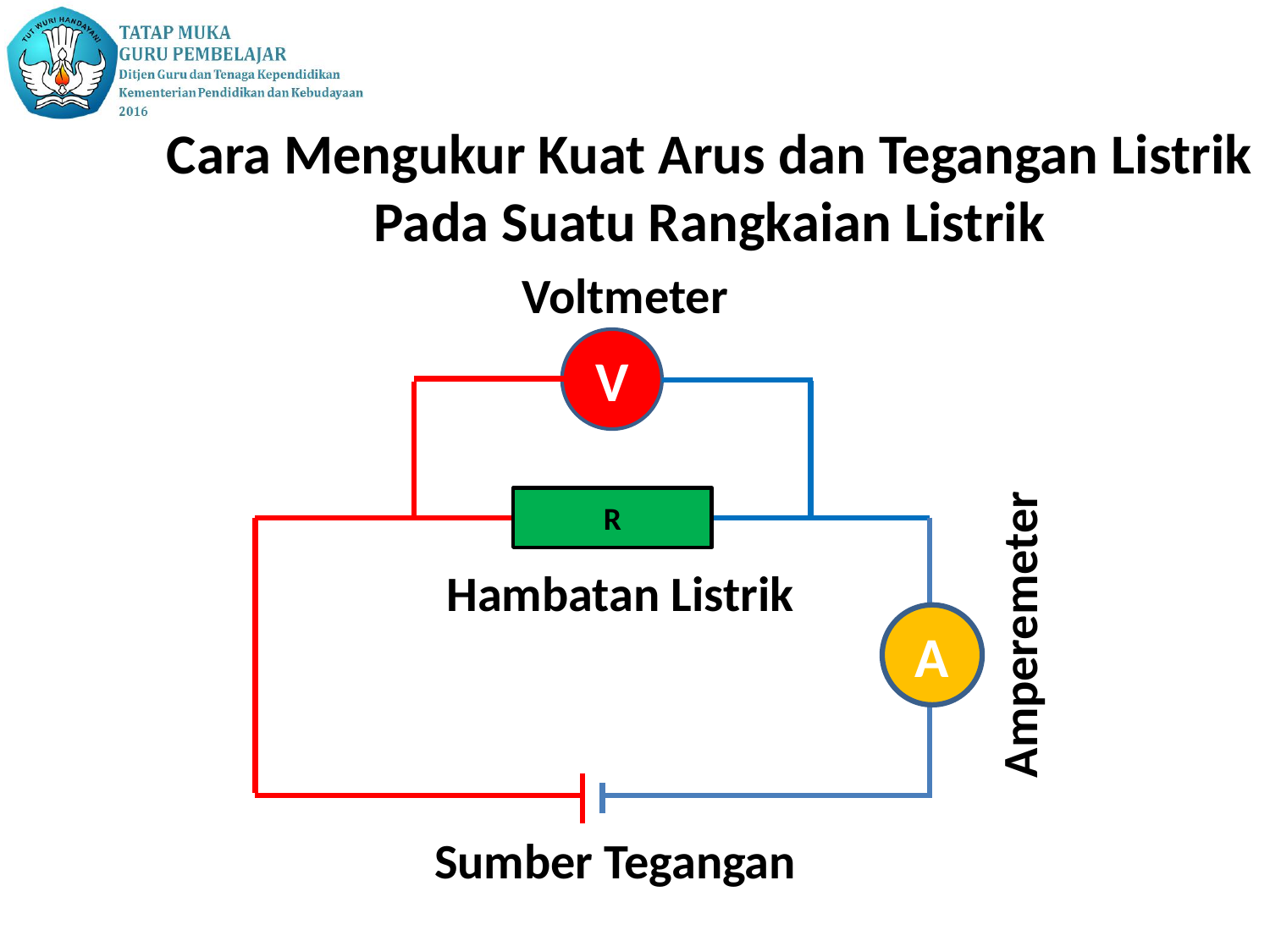

# Cara Mengukur Kuat Arus dan Tegangan Listrik Pada Suatu Rangkaian Listrik
Voltmeter
V
R
A
_
+
Amperemeter
Hambatan Listrik
Sumber Tegangan
Eddy S